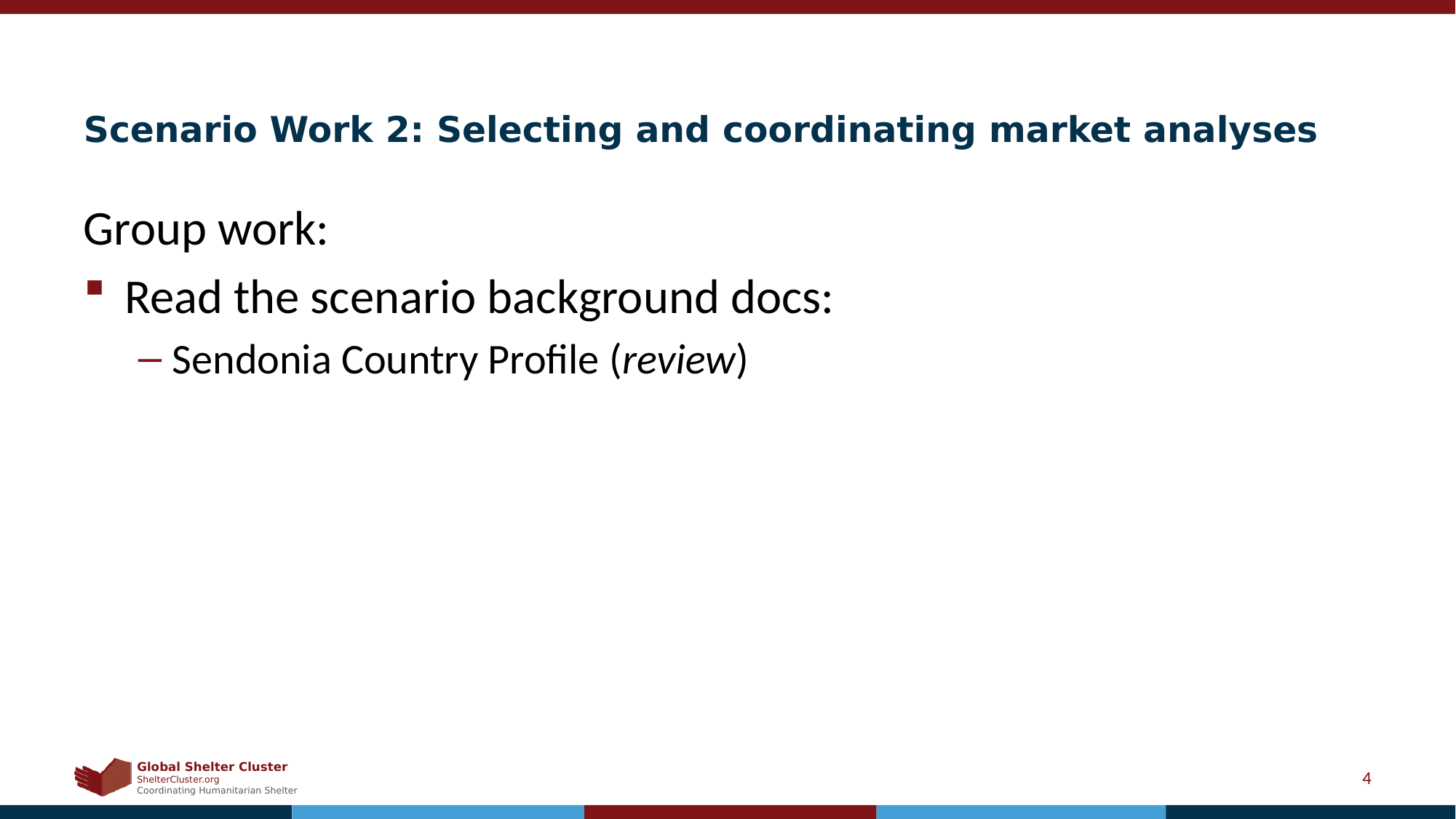

# Scenario Work 2: Selecting and coordinating market analyses
Group work:
Read the scenario background docs:
Sendonia Country Profile (review)
4